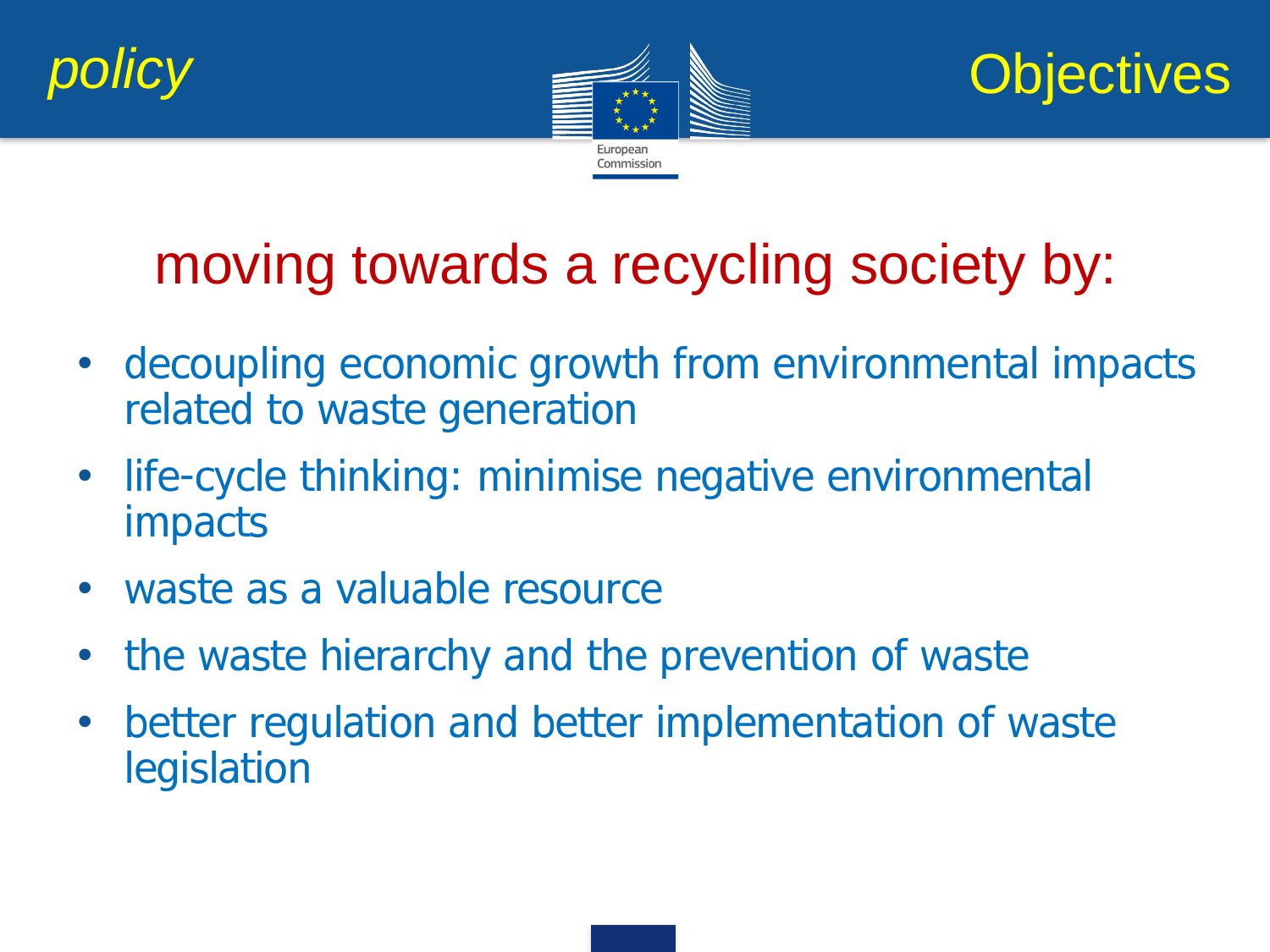

policy
Objectives
# moving towards a recycling society by:
decoupling economic growth from environmental impacts related to waste generation
life-cycle thinking: minimise negative environmental impacts
waste as a valuable resource
the waste hierarchy and the prevention of waste
better regulation and better implementation of waste legislation